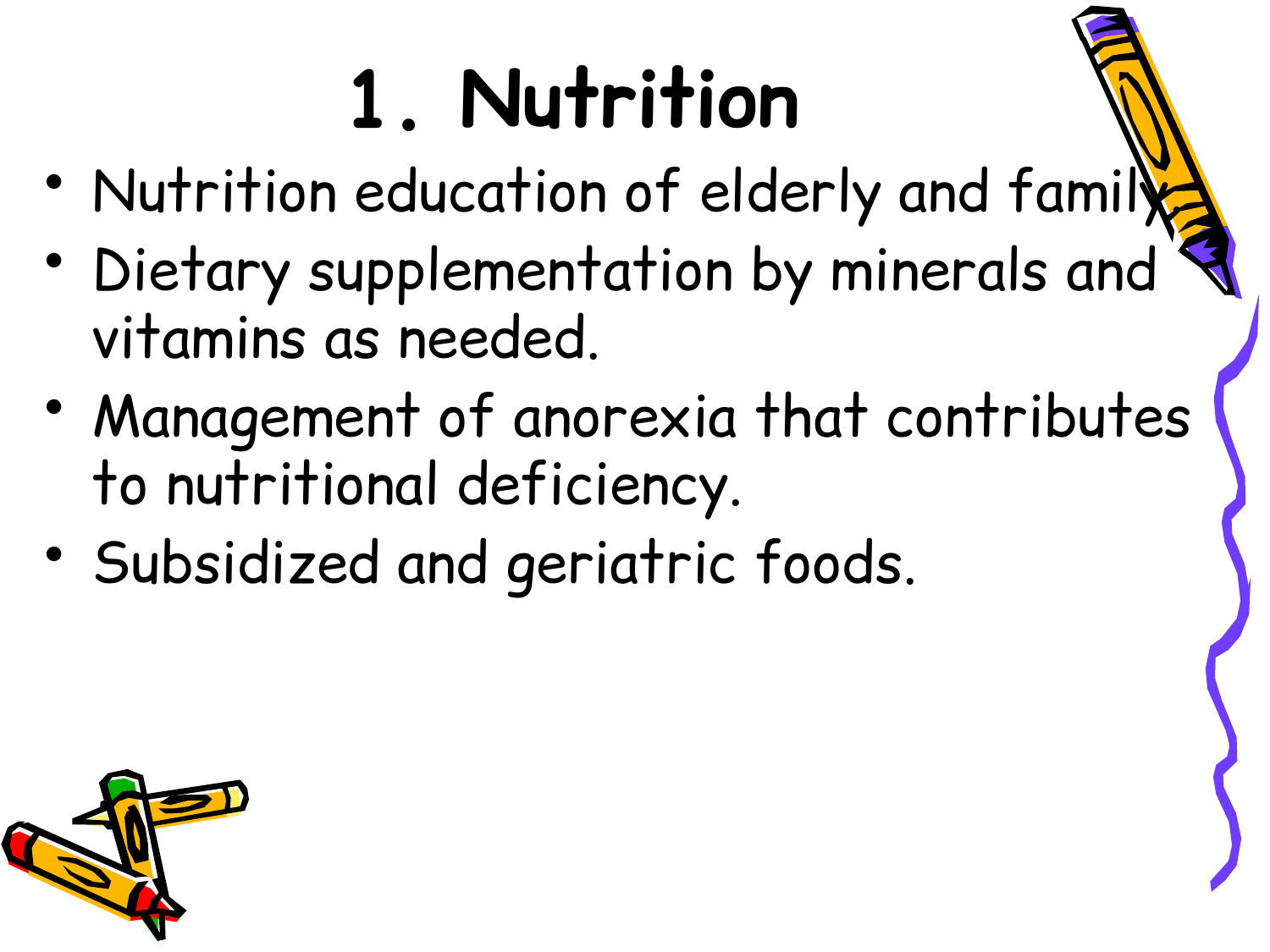

# 1. Nutrition
Nutrition education of elderly and family.
Dietary supplementation by minerals and vitamins as needed.
Management of anorexia that contributes to nutritional deficiency.
Subsidized and geriatric foods.